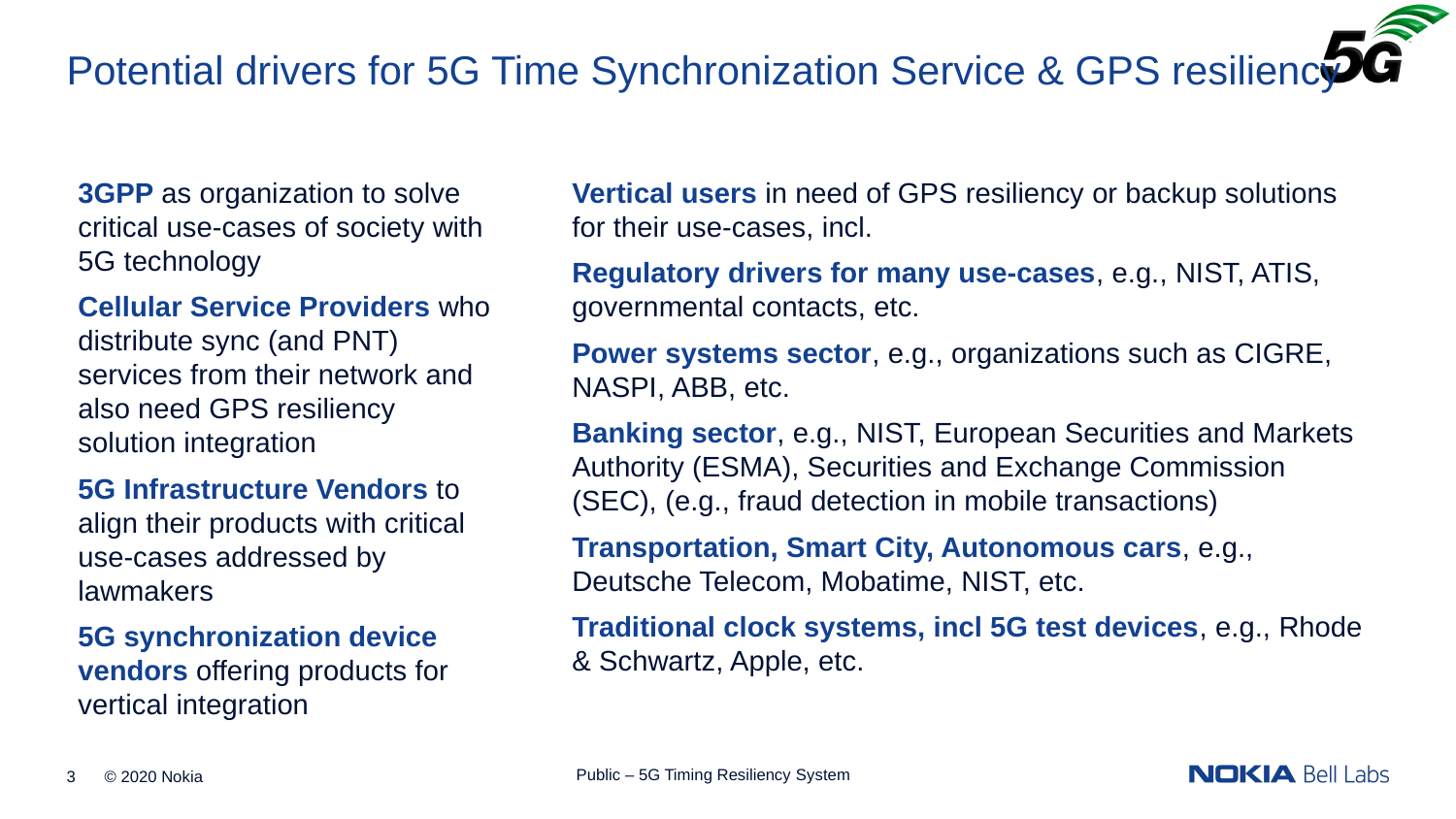

Potential drivers for 5G Time Synchronization Service & GPS resiliency
3GPP as organization to solve critical use-cases of society with 5G technology
Cellular Service Providers who distribute sync (and PNT) services from their network and also need GPS resiliency solution integration
5G Infrastructure Vendors to align their products with critical use-cases addressed by lawmakers
5G synchronization device vendors offering products for vertical integration
Vertical users in need of GPS resiliency or backup solutions for their use-cases, incl.
Regulatory drivers for many use-cases, e.g., NIST, ATIS, governmental contacts, etc.
Power systems sector, e.g., organizations such as CIGRE, NASPI, ABB, etc.
Banking sector, e.g., NIST, European Securities and Markets Authority (ESMA), Securities and Exchange Commission (SEC), (e.g., fraud detection in mobile transactions)
Transportation, Smart City, Autonomous cars, e.g., Deutsche Telecom, Mobatime, NIST, etc.
Traditional clock systems, incl 5G test devices, e.g., Rhode & Schwartz, Apple, etc.
Public – 5G Timing Resiliency System